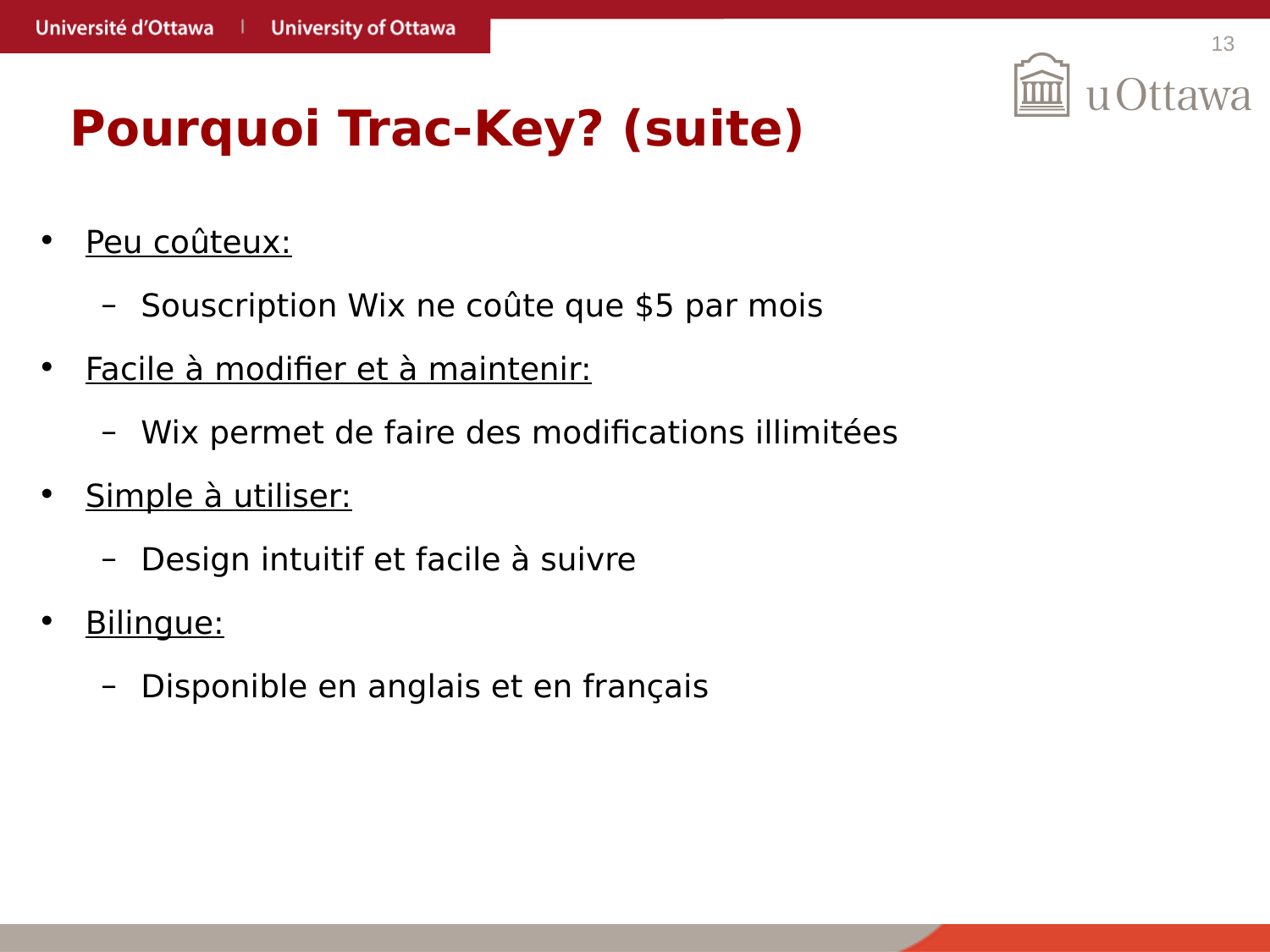

# Pourquoi Trac-Key? (suite)
Peu coûteux:
Souscription Wix ne coûte que $5 par mois
Facile à modifier et à maintenir:
Wix permet de faire des modifications illimitées
Simple à utiliser:
Design intuitif et facile à suivre
Bilingue:
Disponible en anglais et en français